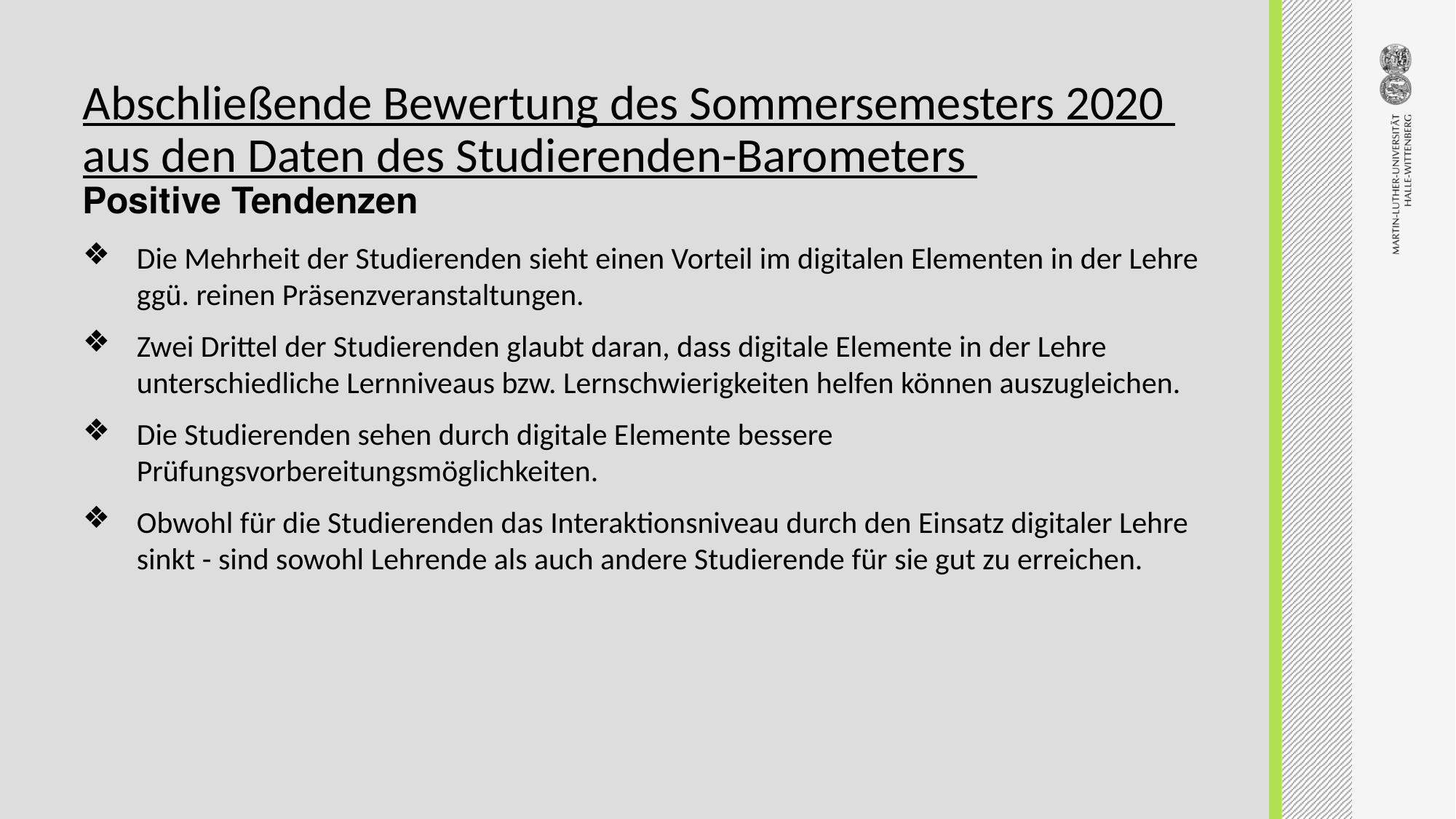

# Abschließende Bewertung des Sommersemesters 2020 aus den Daten des Studierenden-Barometers Positive Tendenzen
Die Mehrheit der Studierenden sieht einen Vorteil im digitalen Elementen in der Lehre ggü. reinen Präsenzveranstaltungen.
Zwei Drittel der Studierenden glaubt daran, dass digitale Elemente in der Lehre unterschiedliche Lernniveaus bzw. Lernschwierigkeiten helfen können auszugleichen.
Die Studierenden sehen durch digitale Elemente bessere Prüfungsvorbereitungsmöglichkeiten.
Obwohl für die Studierenden das Interaktionsniveau durch den Einsatz digitaler Lehre sinkt - sind sowohl Lehrende als auch andere Studierende für sie gut zu erreichen.